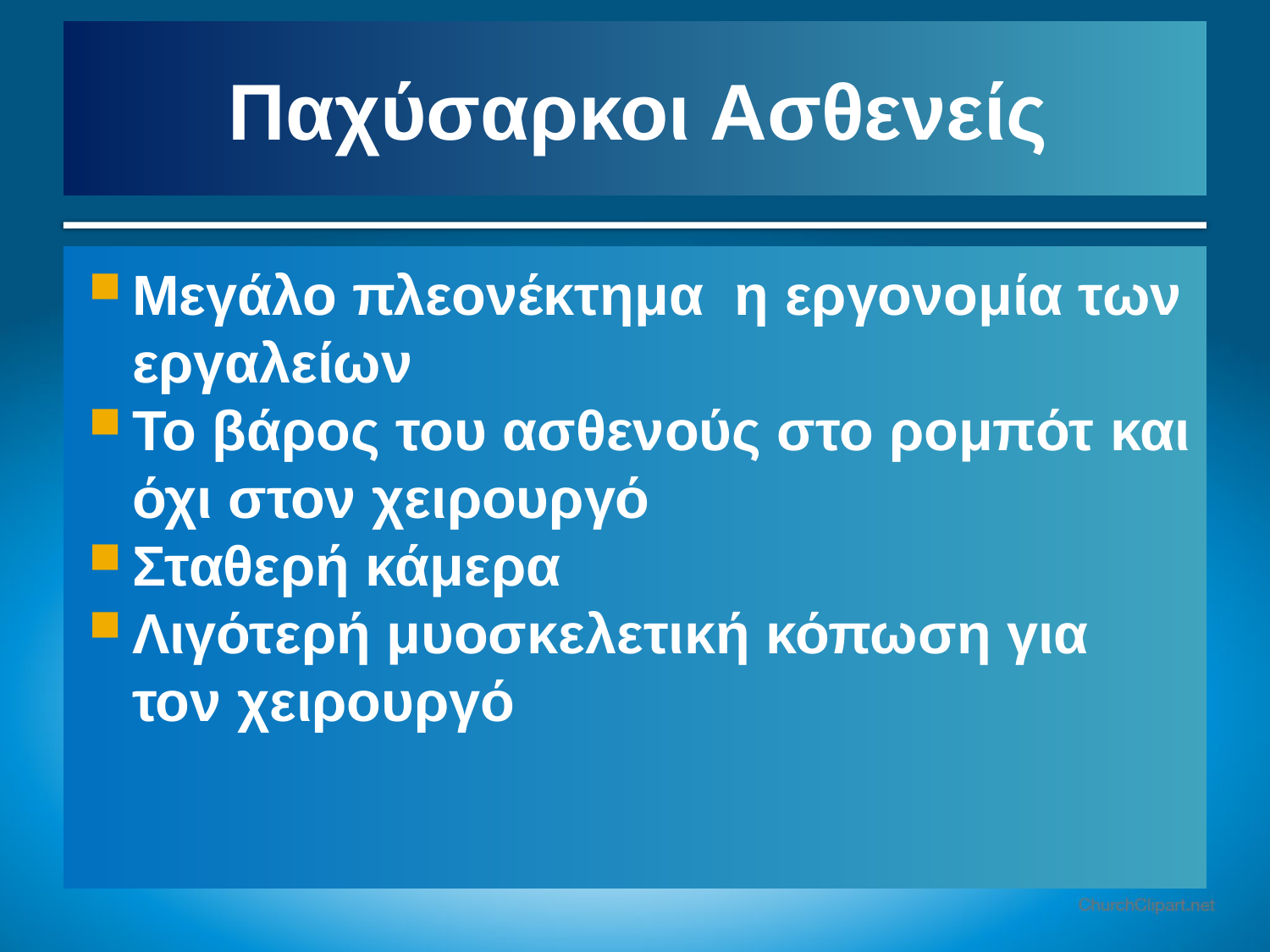

# Παχύσαρκοι Ασθενείς
Μεγάλο πλεονέκτημα  η εργονομία των εργαλείων
Το βάρος του ασθενούς στο ρομπότ και όχι στον χειρουργό
Σταθερή κάμερα
Λιγότερή μυοσκελετική κόπωση για τον χειρουργό